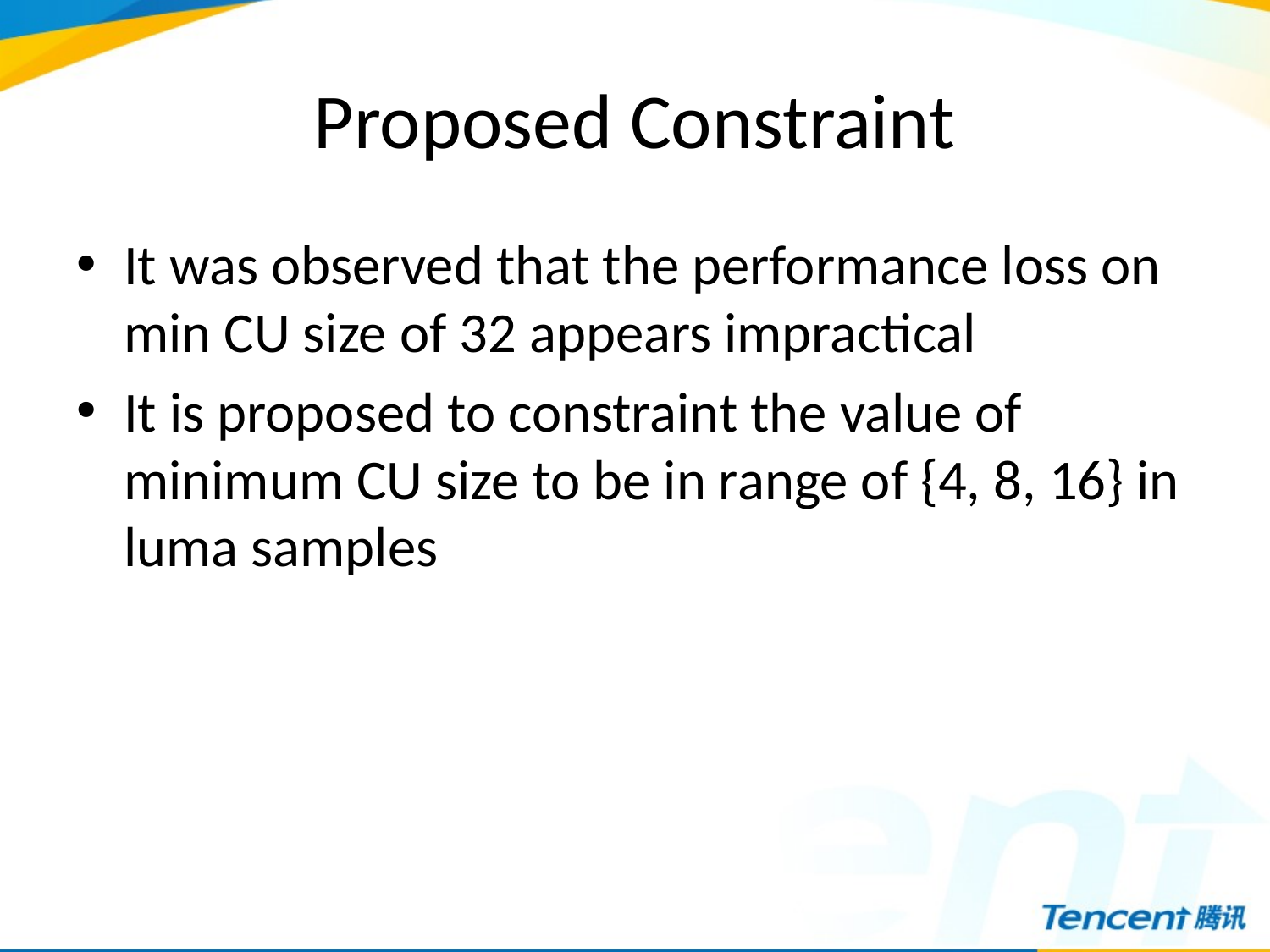

# Proposed Constraint
It was observed that the performance loss on min CU size of 32 appears impractical
It is proposed to constraint the value of minimum CU size to be in range of {4, 8, 16} in luma samples